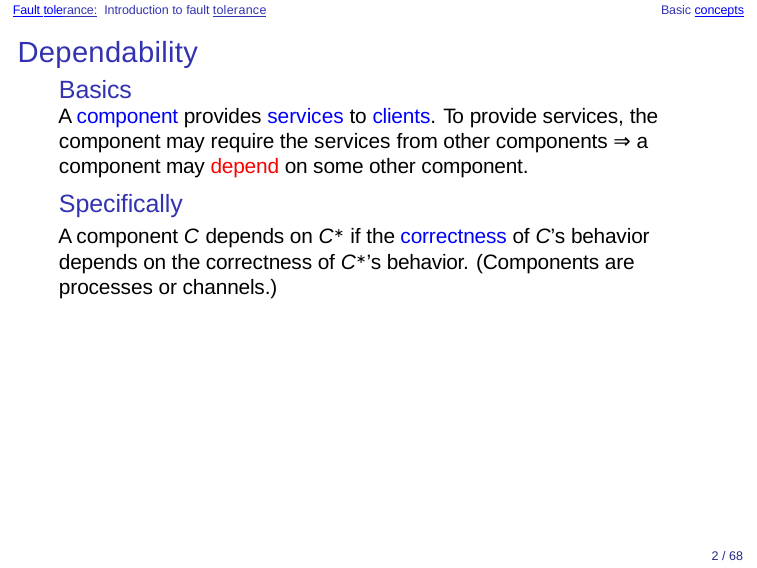

Fault tolerance: Introduction to fault tolerance	Basic concepts
# Dependability
Basics
A component provides services to clients. To provide services, the
component may require the services from other components ⇒ a
component may depend on some other component.
Specifically
A component C depends on C∗ if the correctness of C’s behavior  depends on the correctness of C∗’s behavior. (Components are  processes or channels.)
2 / 68